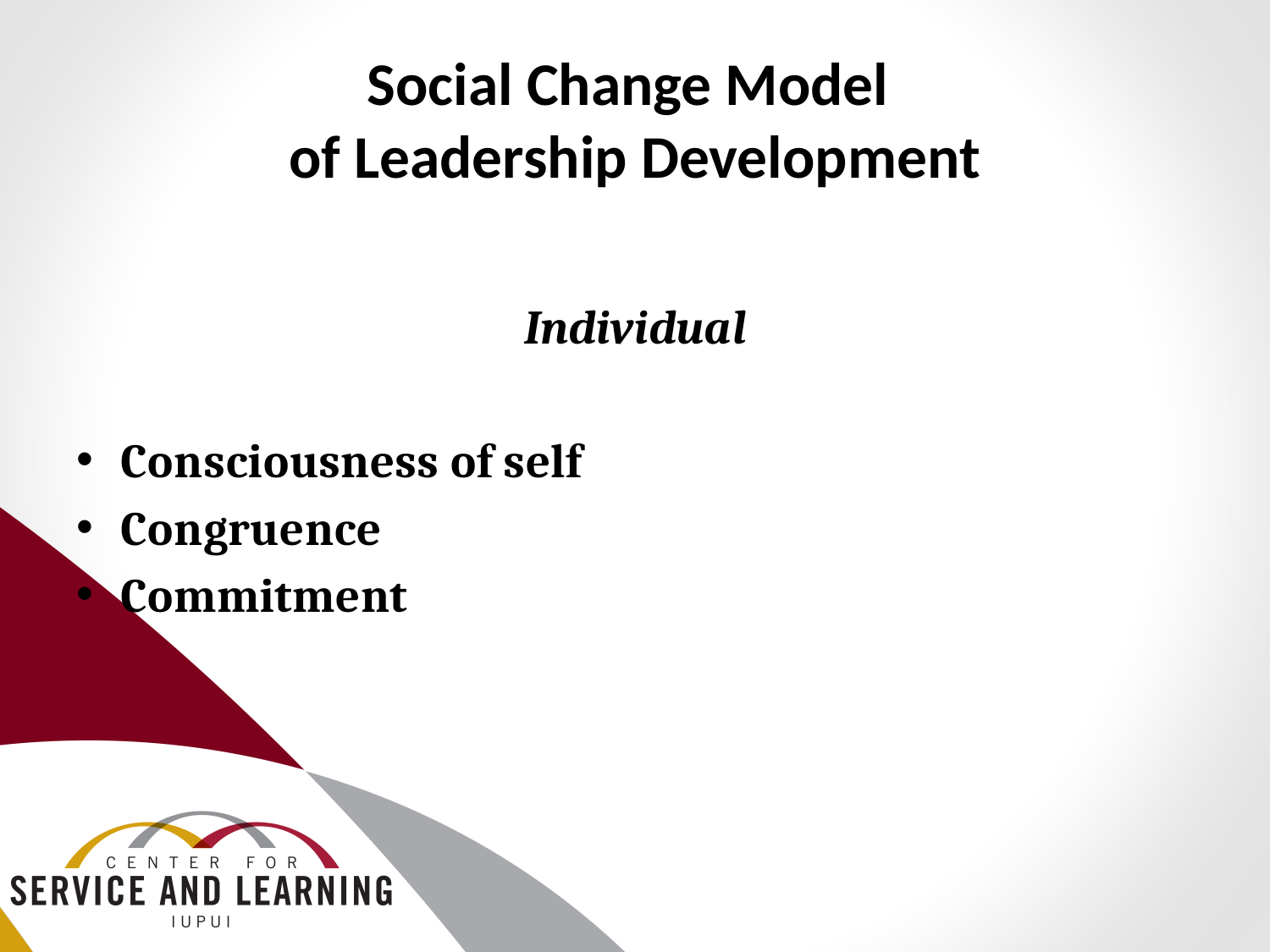

# Social Change Model of Leadership Development

Individual

Consciousness of self
Congruence
Commitment